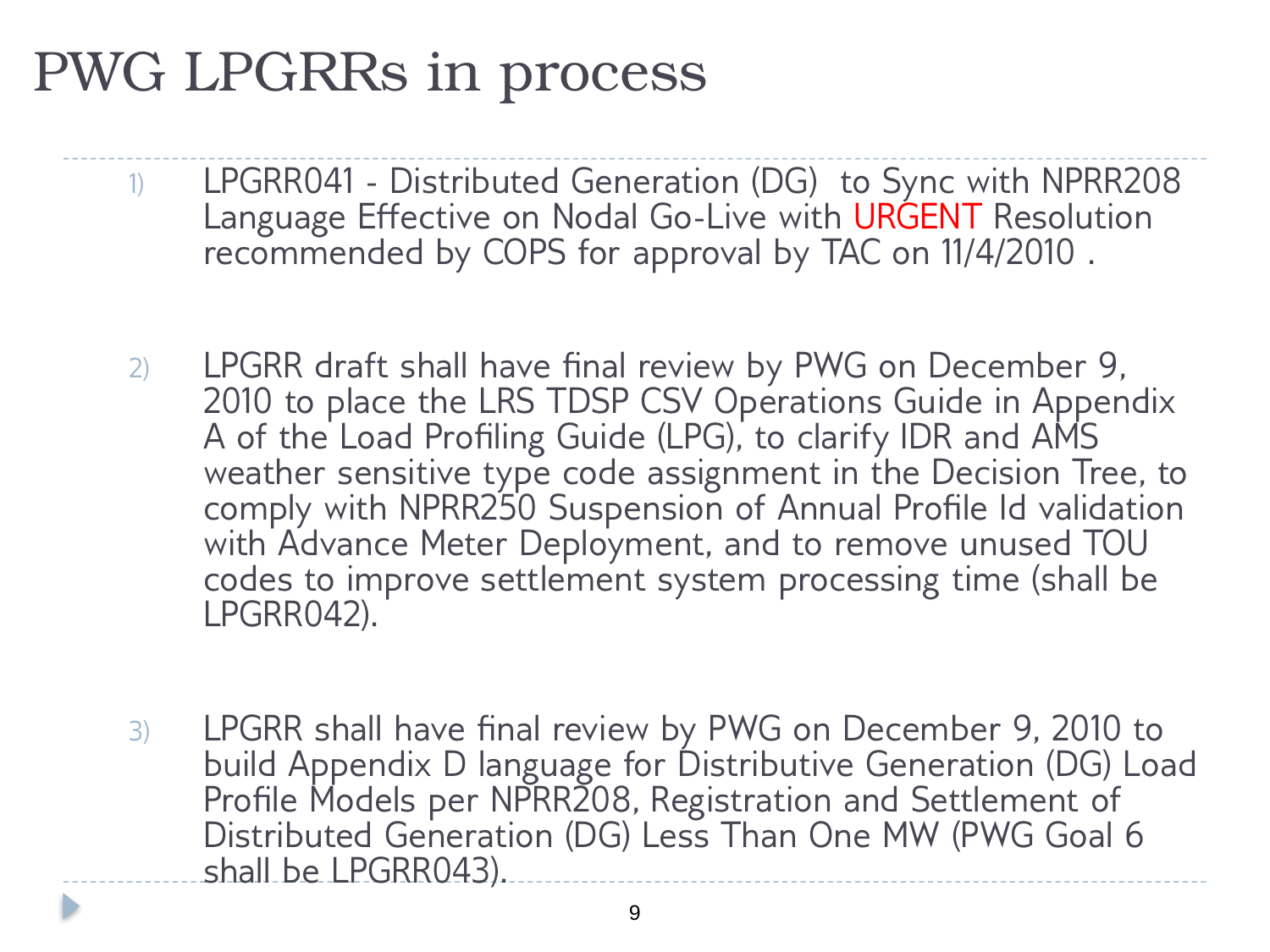

PWG LPGRRs in process
LPGRR041 - Distributed Generation (DG)  to Sync with NPRR208 Language Effective on Nodal Go-Live with URGENT Resolution recommended by COPS for approval by TAC on 11/4/2010 .

LPGRR draft shall have final review by PWG on December 9, 2010 to place the LRS TDSP CSV Operations Guide in Appendix A of the Load Profiling Guide (LPG), to clarify IDR and AMS weather sensitive type code assignment in the Decision Tree, to comply with NPRR250 Suspension of Annual Profile Id validation with Advance Meter Deployment, and to remove unused TOU codes to improve settlement system processing time (shall be LPGRR042).

LPGRR shall have final review by PWG on December 9, 2010 to build Appendix D language for Distributive Generation (DG) Load Profile Models per NPRR208, Registration and Settlement of Distributed Generation (DG) Less Than One MW (PWG Goal 6 shall be LPGRR043).

9